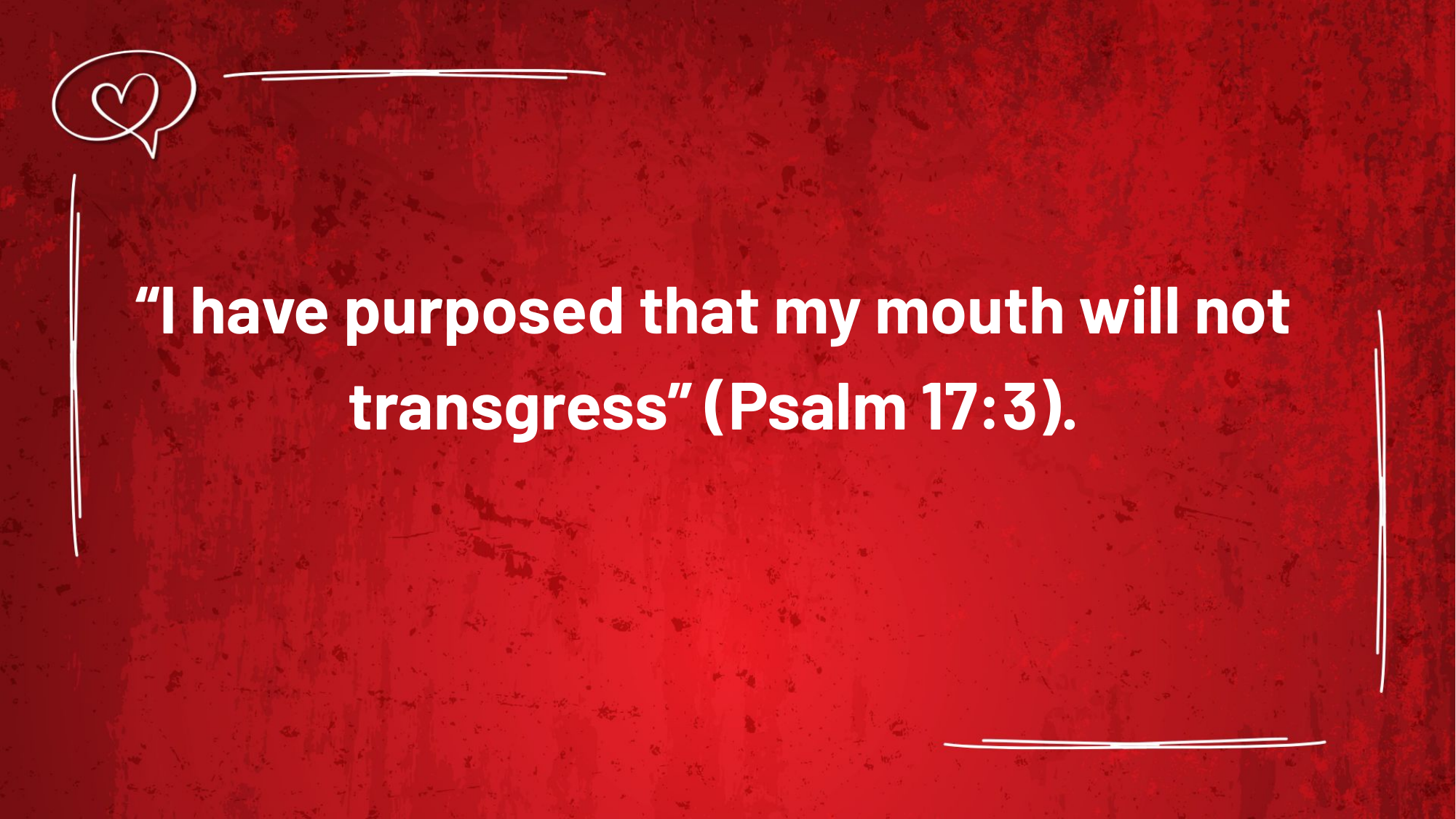

“I have purposed that my mouth will not transgress” (Psalm 17:3).